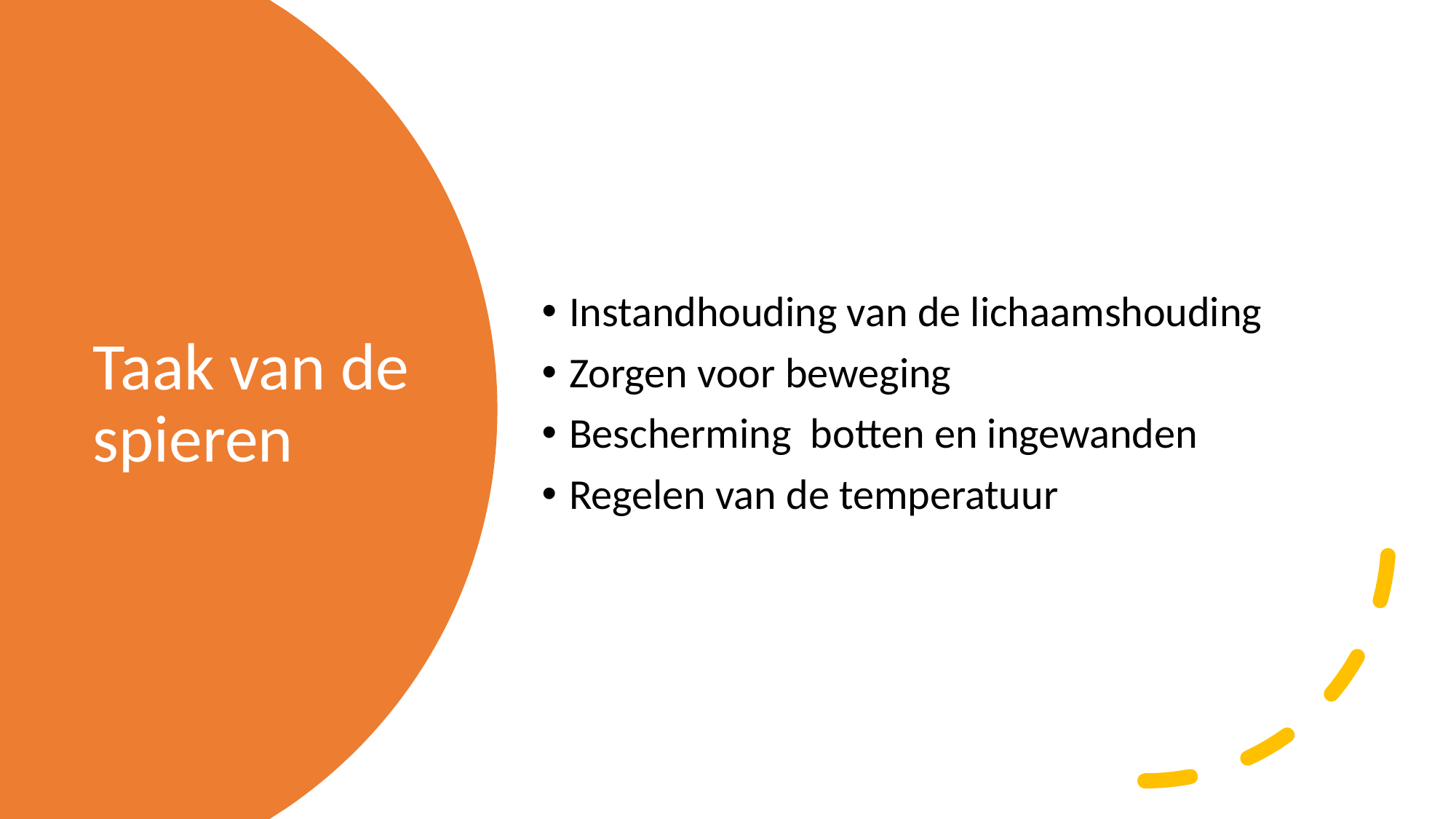

Instandhouding van de lichaamshouding
Zorgen voor beweging
Bescherming  botten en ingewanden
Regelen van de temperatuur
# Taak van de spieren